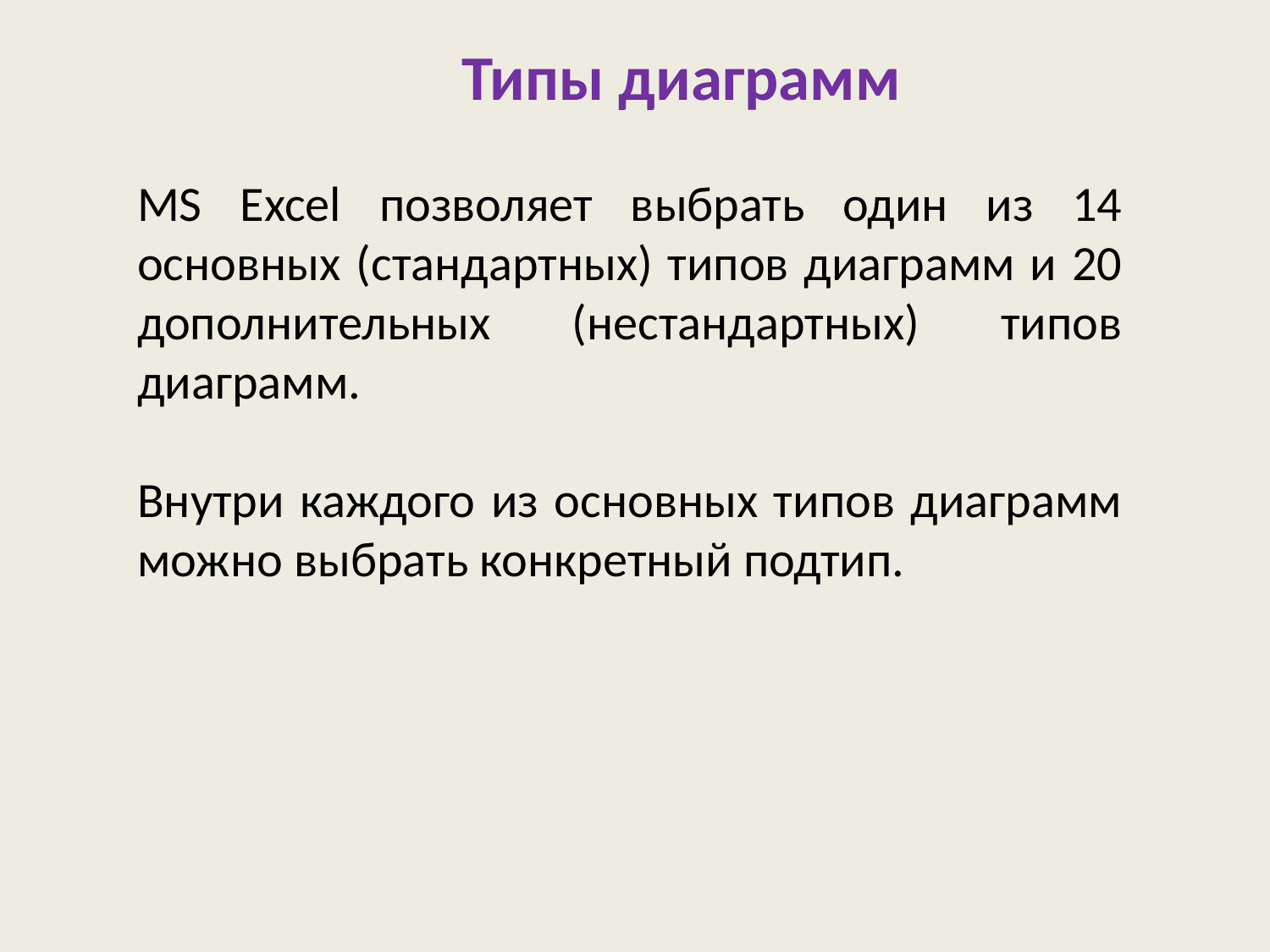

# Типы диаграмм
MS Excel позволяет выбрать один из 14 основных (стандартных) типов диаграмм и 20 дополнительных (нестандартных) типов диаграмм.

Внутри каждого из основных типов диаграмм можно выбрать конкретный подтип.